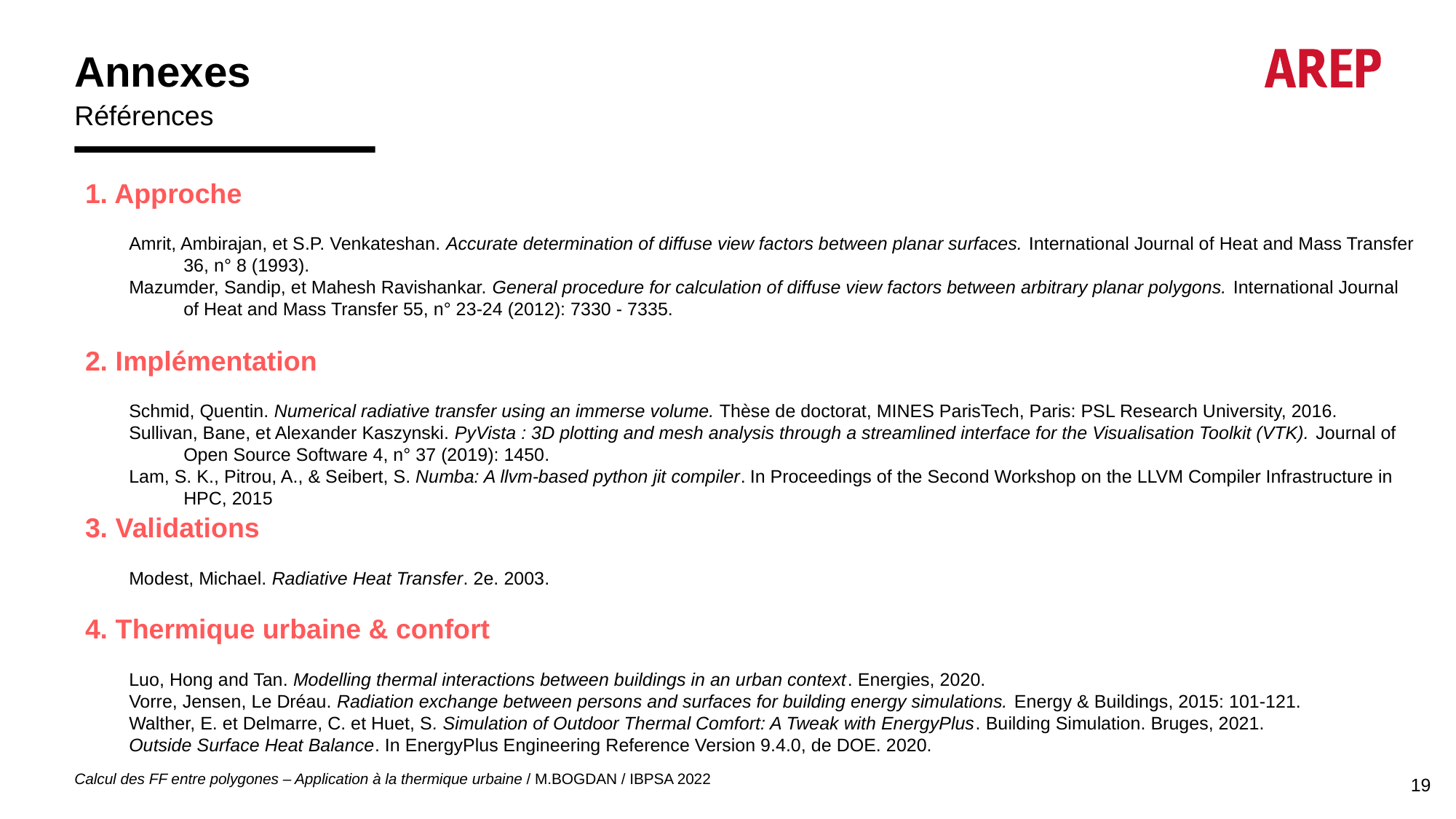

# Annexes
Références
1. Approche
Amrit, Ambirajan, et S.P. Venkateshan. Accurate determination of diffuse view factors between planar surfaces. International Journal of Heat and Mass Transfer 36, n° 8 (1993).
Mazumder, Sandip, et Mahesh Ravishankar. General procedure for calculation of diffuse view factors between arbitrary planar polygons. International Journal of Heat and Mass Transfer 55, n° 23-24 (2012): 7330 - 7335.
2. Implémentation
Schmid, Quentin. Numerical radiative transfer using an immerse volume. Thèse de doctorat, MINES ParisTech, Paris: PSL Research University, 2016.
Sullivan, Bane, et Alexander Kaszynski. PyVista : 3D plotting and mesh analysis through a streamlined interface for the Visualisation Toolkit (VTK). Journal of Open Source Software 4, n° 37 (2019): 1450.
Lam, S. K., Pitrou, A., & Seibert, S. Numba: A llvm-based python jit compiler. In Proceedings of the Second Workshop on the LLVM Compiler Infrastructure in HPC, 2015
3. Validations
Modest, Michael. Radiative Heat Transfer. 2e. 2003.
4. Thermique urbaine & confort
Luo, Hong and Tan. Modelling thermal interactions between buildings in an urban context. Energies, 2020.
Vorre, Jensen, Le Dréau. Radiation exchange between persons and surfaces for building energy simulations. Energy & Buildings, 2015: 101-121.
Walther, E. et Delmarre, C. et Huet, S. Simulation of Outdoor Thermal Comfort: A Tweak with EnergyPlus. Building Simulation. Bruges, 2021.
Outside Surface Heat Balance. In EnergyPlus Engineering Reference Version 9.4.0, de DOE. 2020.
19